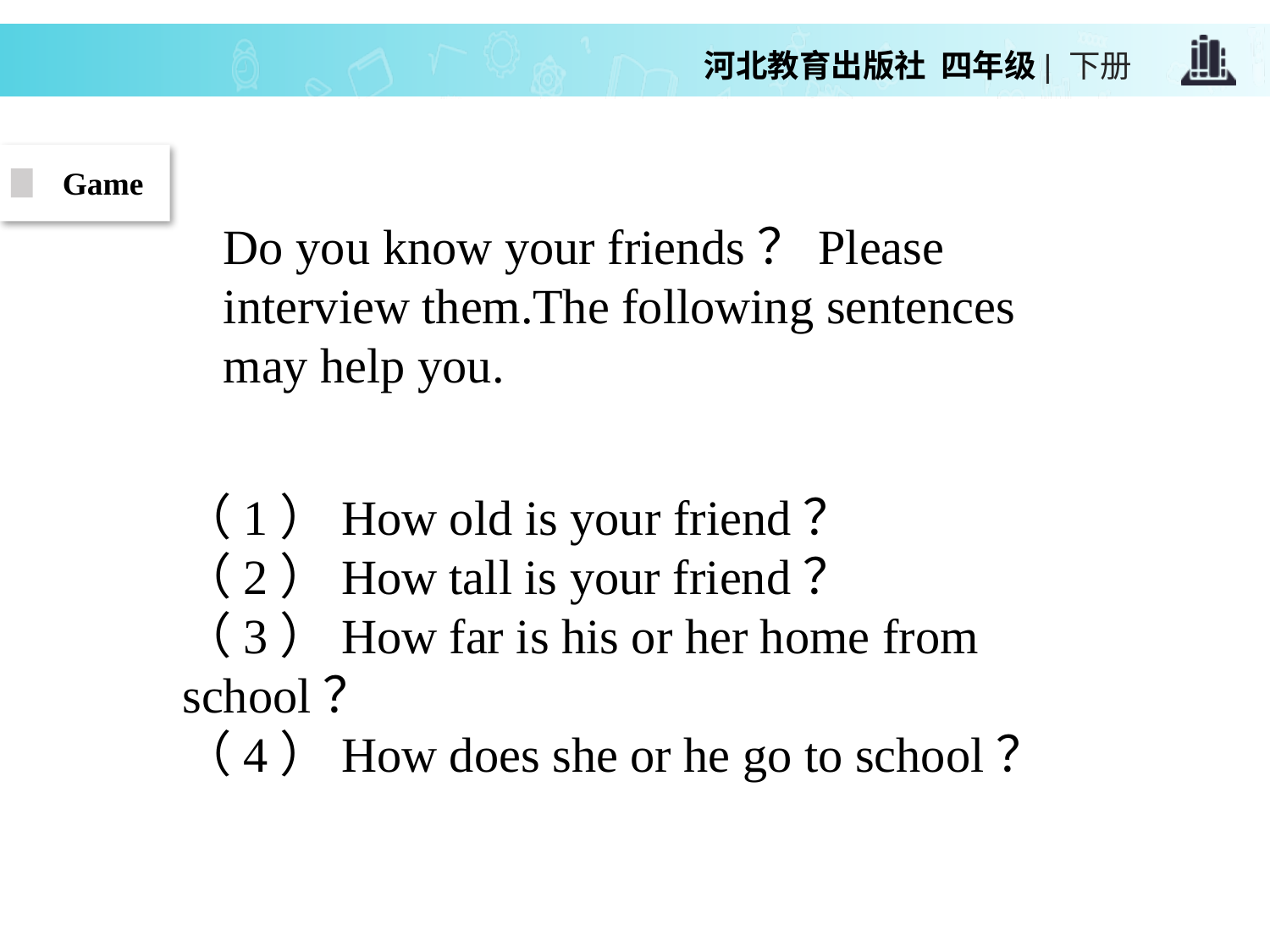

Game

Do you know your friends？Please interview them.The following sentences may help you.
（1）How old is your friend？
（2）How tall is your friend？
（3）How far is his or her home from school？
（4）How does she or he go to school？